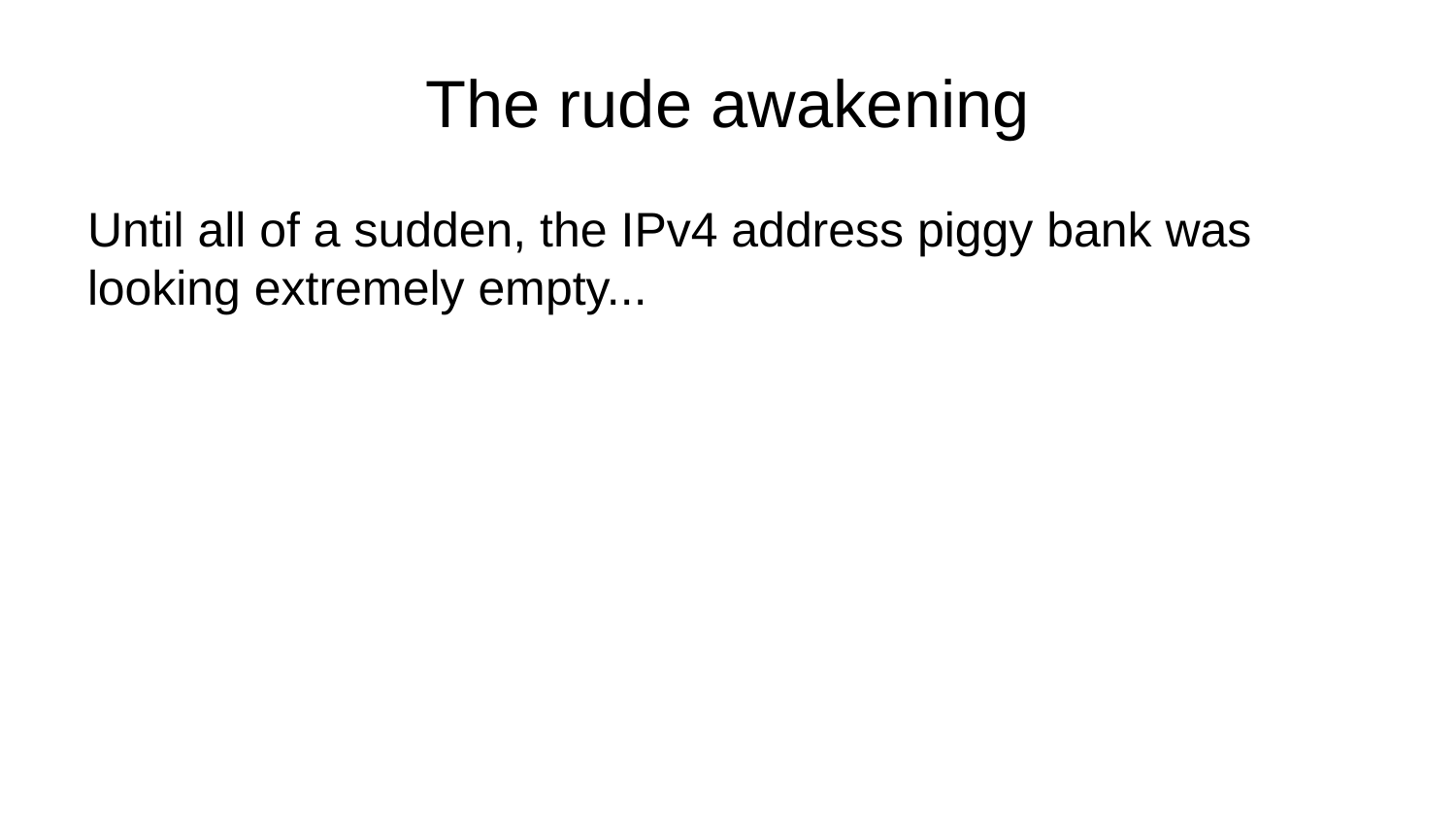

# The rude awakening
Until all of a sudden, the IPv4 address piggy bank was looking extremely empty...